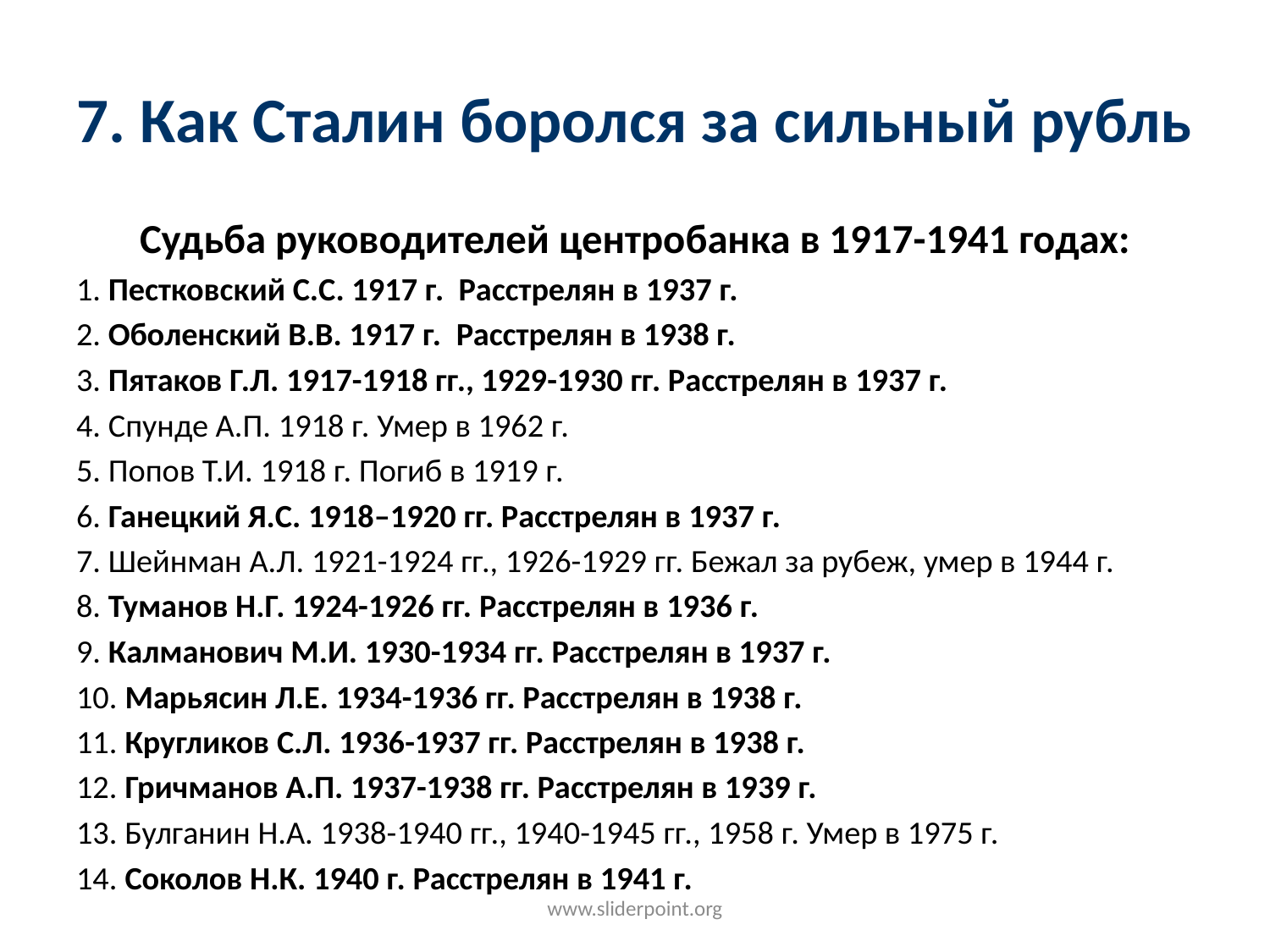

# 7. Как Сталин боролся за сильный рубль
Судьба руководителей центробанка в 1917-1941 годах:
1. Пестковский С.С. 1917 г.  Расстрелян в 1937 г.
2. Оболенский В.В. 1917 г.  Расстрелян в 1938 г.
3. Пятаков Г.Л. 1917-1918 гг., 1929-1930 гг. Расстрелян в 1937 г.
4. Спунде А.П. 1918 г. Умер в 1962 г.
5. Попов Т.И. 1918 г. Погиб в 1919 г.
6. Ганецкий Я.С. 1918–1920 гг. Расстрелян в 1937 г.
7. Шейнман А.Л. 1921-1924 гг., 1926-1929 гг. Бежал за рубеж, умер в 1944 г.
8. Туманов Н.Г. 1924-1926 гг. Расстрелян в 1936 г.
9. Калманович М.И. 1930-1934 гг. Расстрелян в 1937 г.
10. Марьясин Л.Е. 1934-1936 гг. Расстрелян в 1938 г.
11. Кругликов С.Л. 1936-1937 гг. Расстрелян в 1938 г.
12. Гричманов А.П. 1937-1938 гг. Расстрелян в 1939 г.
13. Булганин Н.А. 1938-1940 гг., 1940-1945 гг., 1958 г. Умер в 1975 г.
14. Соколов Н.К. 1940 г. Расстрелян в 1941 г.

www.sliderpoint.org